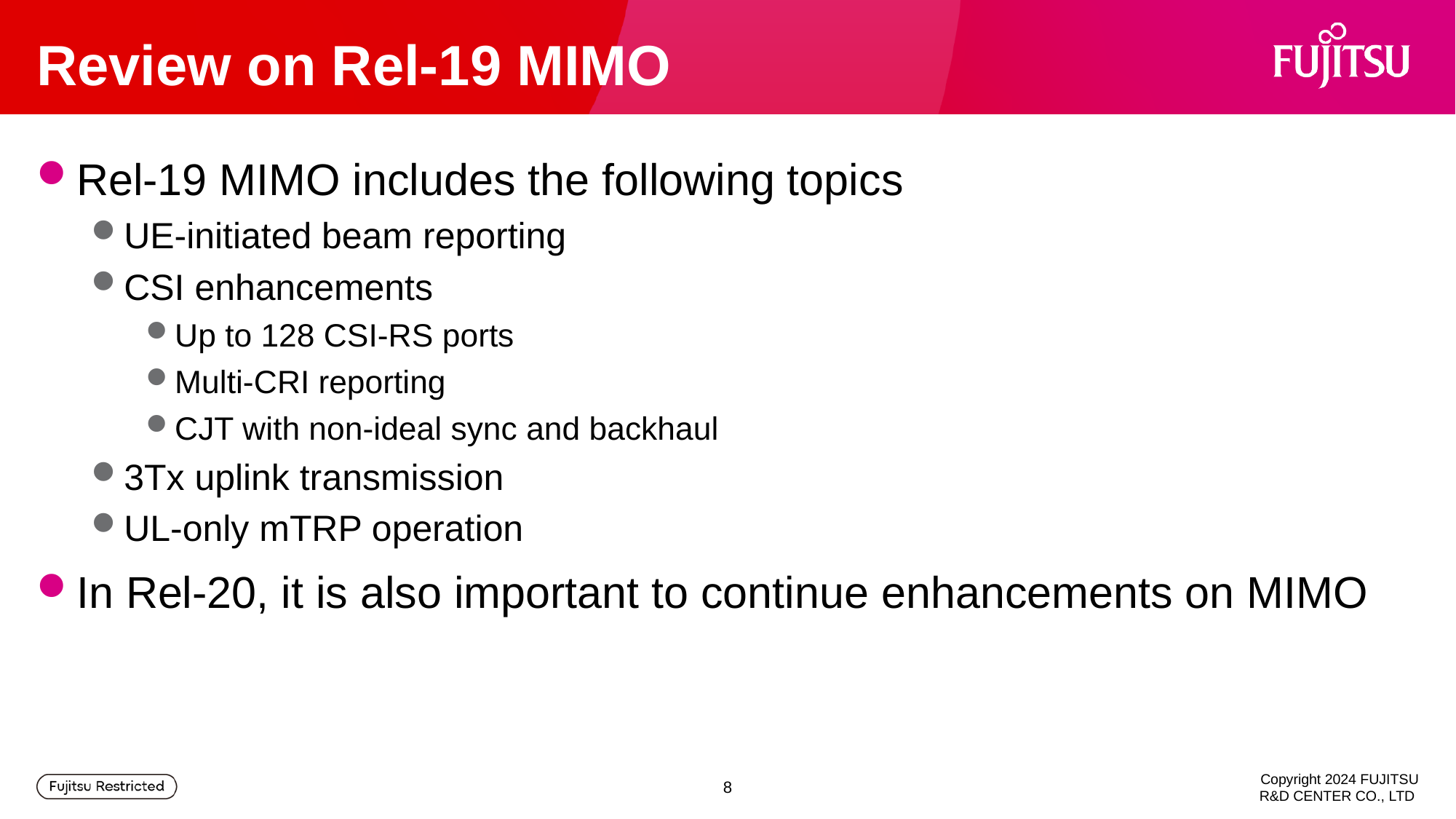

# Review on Rel-19 MIMO
Rel-19 MIMO includes the following topics
UE-initiated beam reporting
CSI enhancements
Up to 128 CSI-RS ports
Multi-CRI reporting
CJT with non-ideal sync and backhaul
3Tx uplink transmission
UL-only mTRP operation
In Rel-20, it is also important to continue enhancements on MIMO
8
Copyright 2024 FUJITSU R&D CENTER CO., LTD